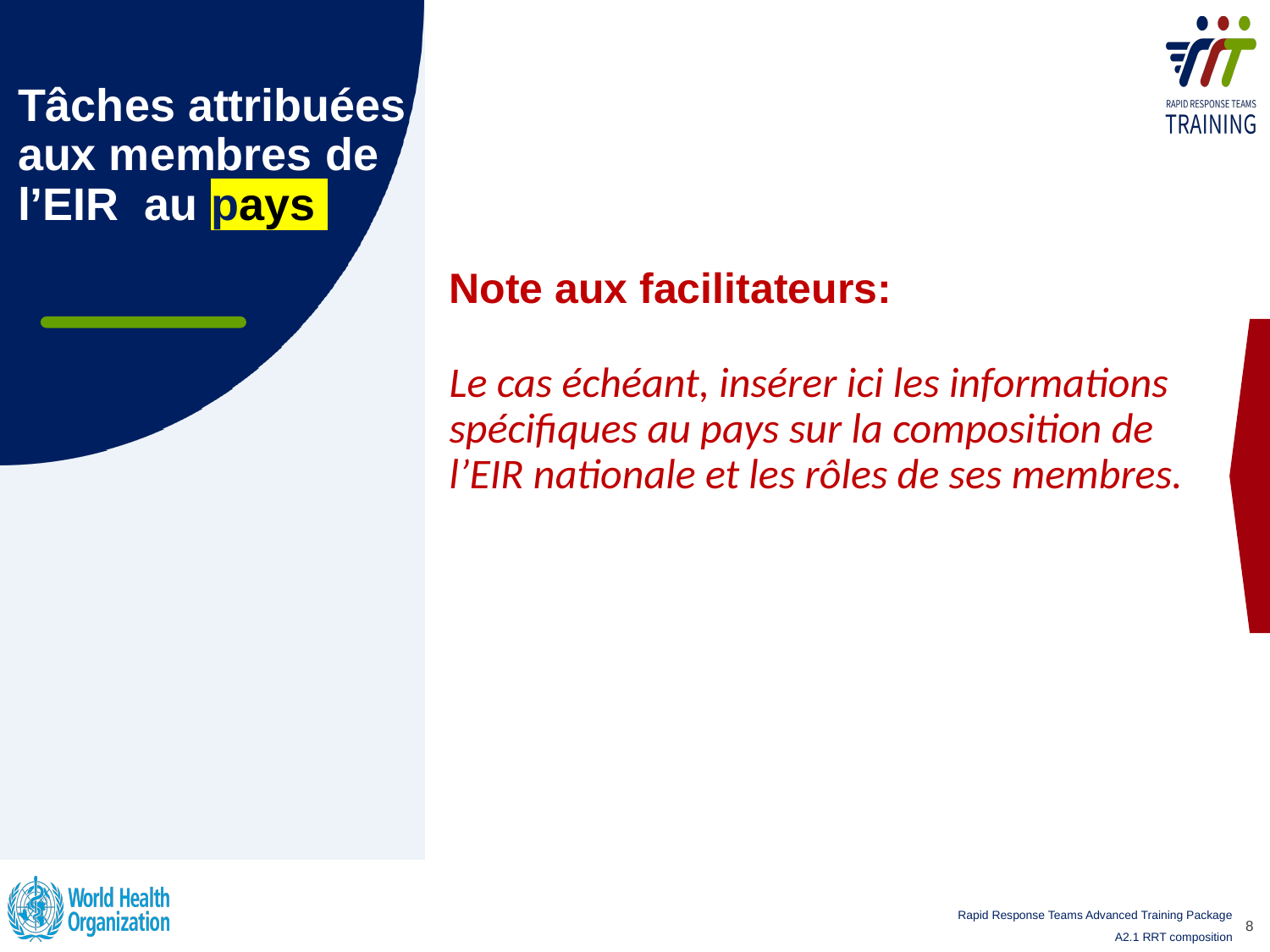

# Tâches attribuées aux membres de l’EIR  au pays
Note aux facilitateurs:

Le cas échéant, insérer ici les informations spécifiques au pays sur la composition de l’EIR nationale et les rôles de ses membres.

8